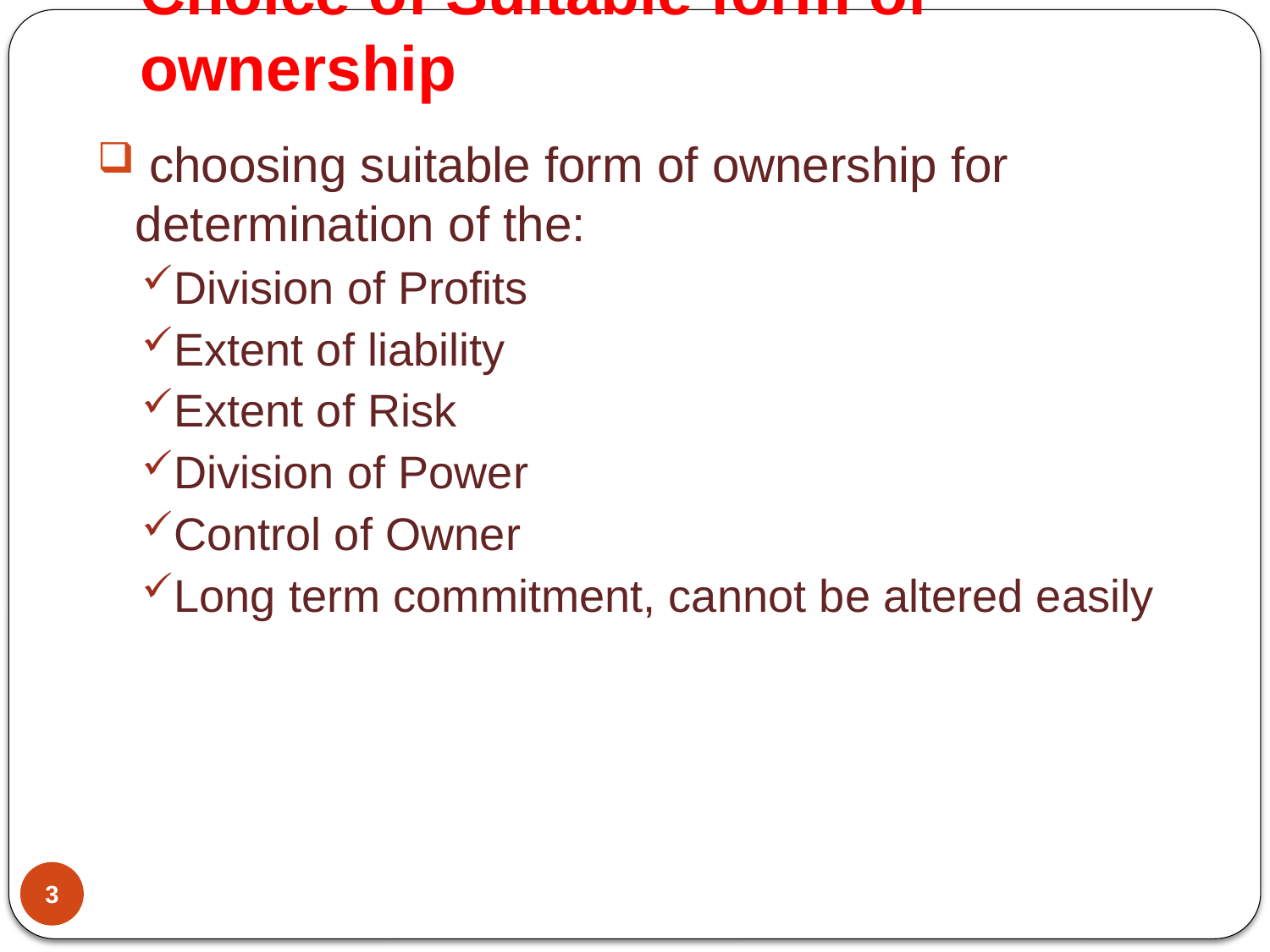

# Choice of Suitable form of ownership
 choosing suitable form of ownership for determination of the:
Division of Profits
Extent of liability
Extent of Risk
Division of Power
Control of Owner
Long term commitment, cannot be altered easily
3